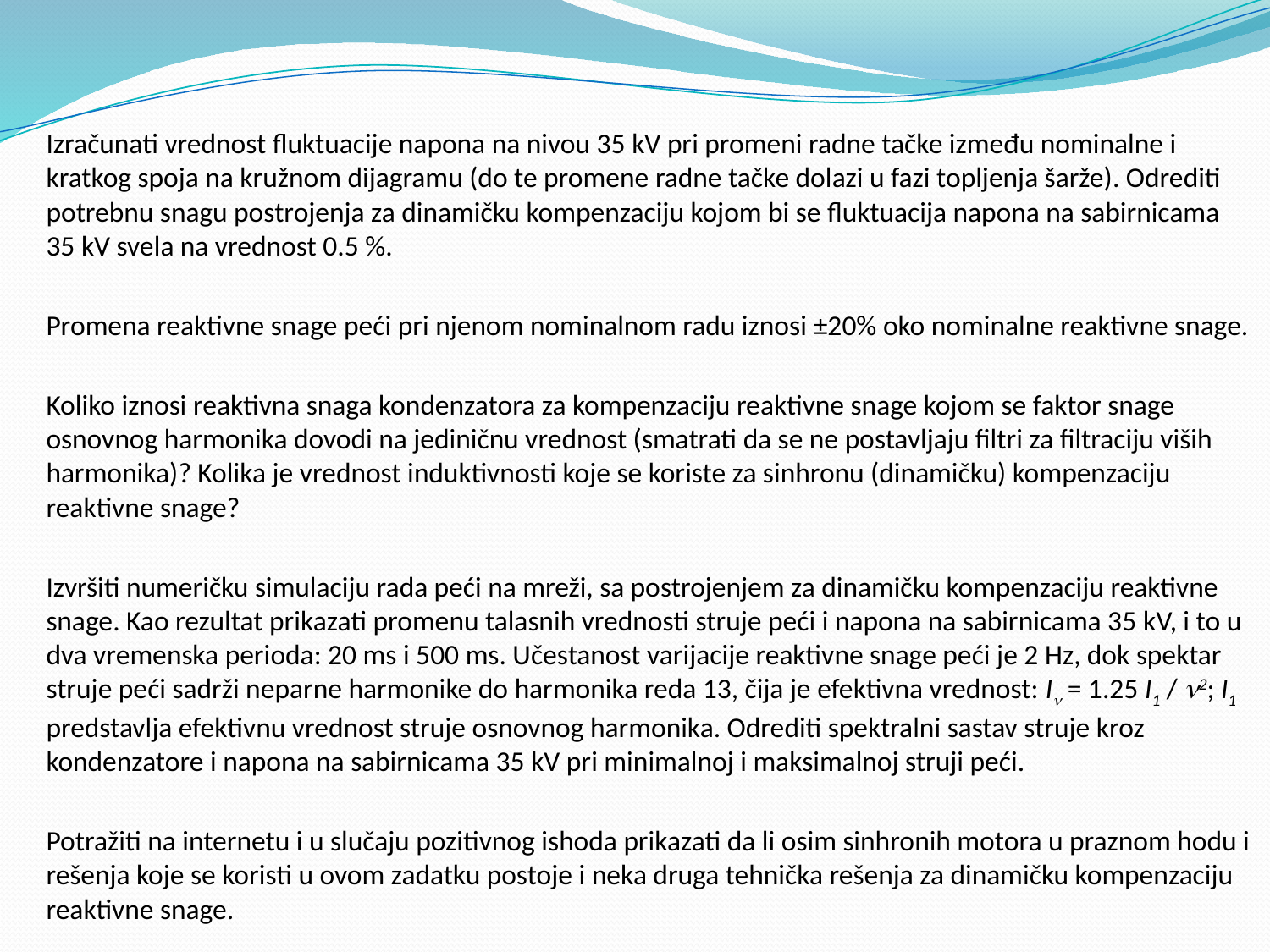

Izračunati vrednost fluktuacije napona na nivou 35 kV pri promeni radne tačke između nominalne i kratkog spoja na kružnom dijagramu (do te promene radne tačke dolazi u fazi topljenja šarže). Odrediti potrebnu snagu postrojenja za dinamičku kompenzaciju kojom bi se fluktuacija napona na sabirnicama 35 kV svela na vrednost 0.5 %.

	Promena reaktivne snage peći pri njenom nominalnom radu iznosi ±20% oko nominalne reaktivne snage.

	Koliko iznosi reaktivna snaga kondenzatora za kompenzaciju reaktivne snage kojom se faktor snage osnovnog harmonika dovodi na jediničnu vrednost (smatrati da se ne postavljaju filtri za filtraciju viših harmonika)? Kolika je vrednost induktivnosti koje se koriste za sinhronu (dinamičku) kompenzaciju reaktivne snage?

	Izvršiti numeričku simulaciju rada peći na mreži, sa postrojenjem za dinamičku kompenzaciju reaktivne snage. Kao rezultat prikazati promenu talasnih vrednosti struje peći i napona na sabirnicama 35 kV, i to u dva vremenska perioda: 20 ms i 500 ms. Učestanost varijacije reaktivne snage peći je 2 Hz, dok spektar struje peći sadrži neparne harmonike do harmonika reda 13, čija je efektivna vrednost: Iν = 1.25 I1 / ν2; I1 predstavlja efektivnu vrednost struje osnovnog harmonika. Odrediti spektralni sastav struje kroz kondenzatore i napona na sabirnicama 35 kV pri minimalnoj i maksimalnoj struji peći.

	Potražiti na internetu i u slučaju pozitivnog ishoda prikazati da li osim sinhronih motora u praznom hodu i rešenja koje se koristi u ovom zadatku postoje i neka druga tehnička rešenja za dinamičku kompenzaciju reaktivne snage.